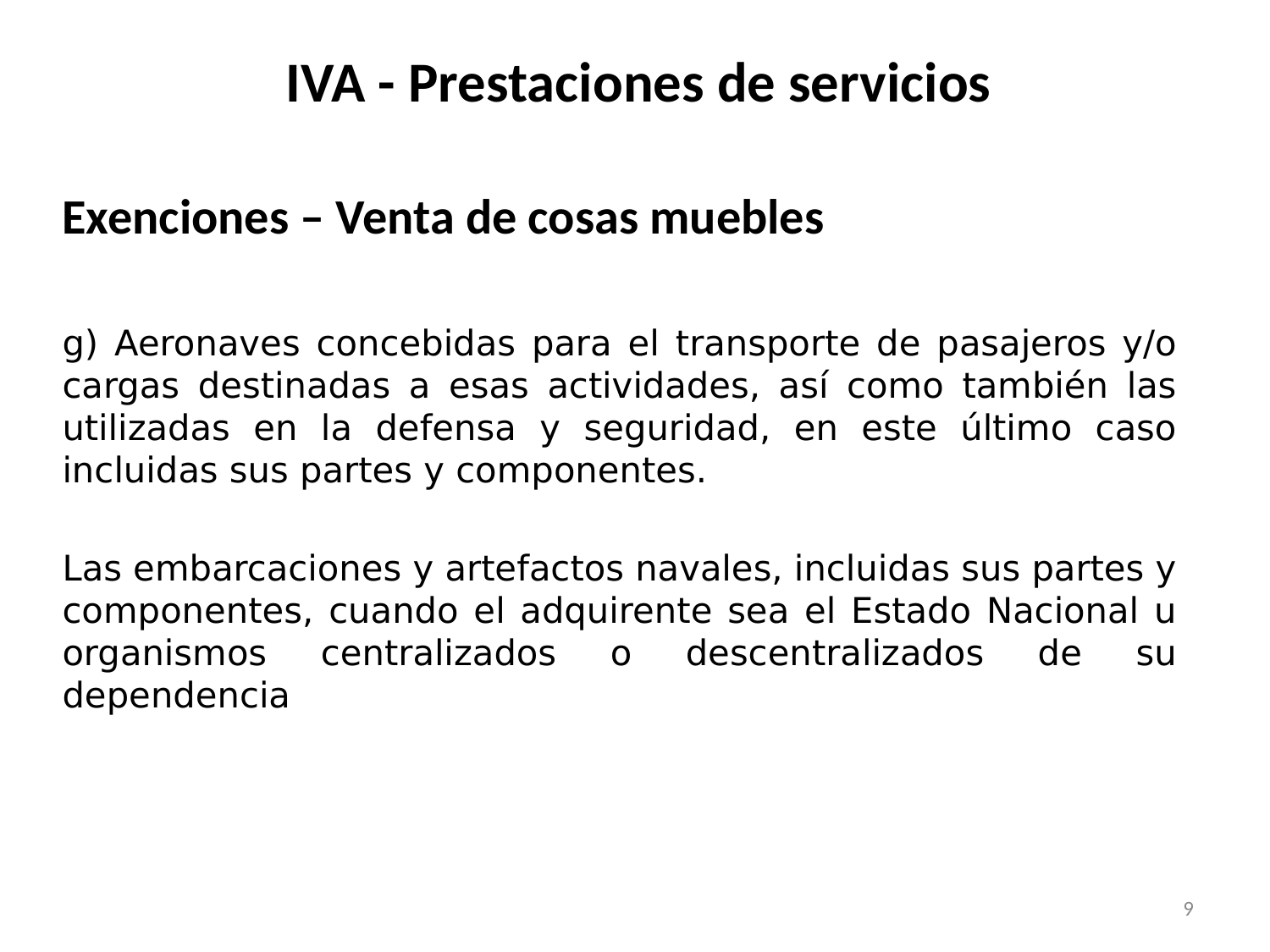

# IVA - Prestaciones de servicios
Exenciones – Venta de cosas muebles

g) Aeronaves concebidas para el transporte de pasajeros y/o cargas destinadas a esas actividades, así como también las utilizadas en la defensa y seguridad, en este último caso incluidas sus partes y componentes.

Las embarcaciones y artefactos navales, incluidas sus partes y componentes, cuando el adquirente sea el Estado Nacional u organismos centralizados o descentralizados de su dependencia

9